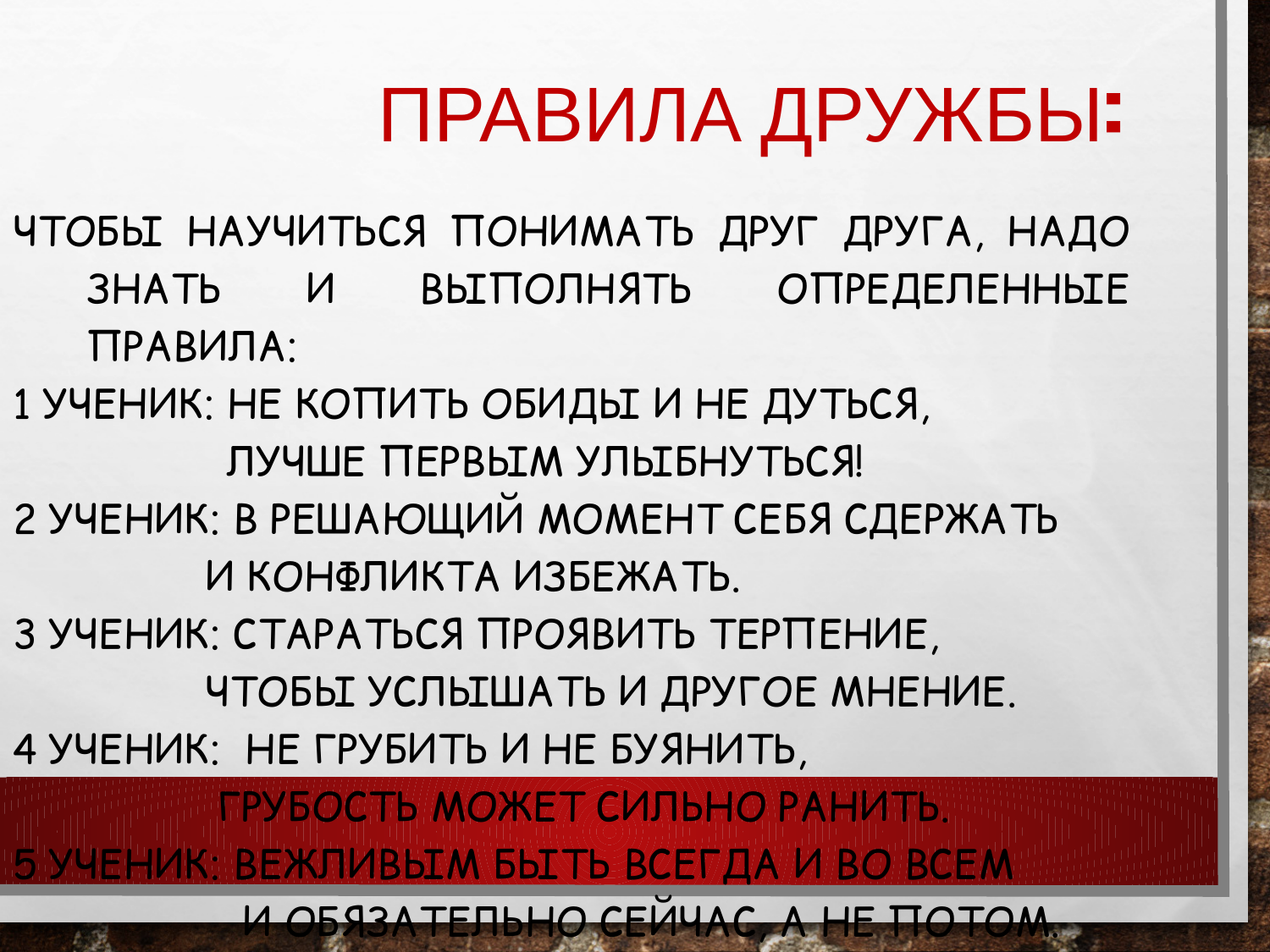

Правила дружбы:
Чтобы научиться понимать друг друга, надо знать и выполнять определенные правила:
1 ученик: Не копить обиды и не дуться,
                  Лучше первым улыбнуться!
2 ученик: В решающий момент себя сдержать
	          И конфликта избежать.
3 ученик: Стараться проявить терпение,
	          Чтобы услышать и другое мнение.
4 ученик:  Не грубить и не буянить,
	           Грубость может сильно ранить.
5 ученик: Вежливым быть всегда и во всем
	         И обязательно сейчас, а не потом.